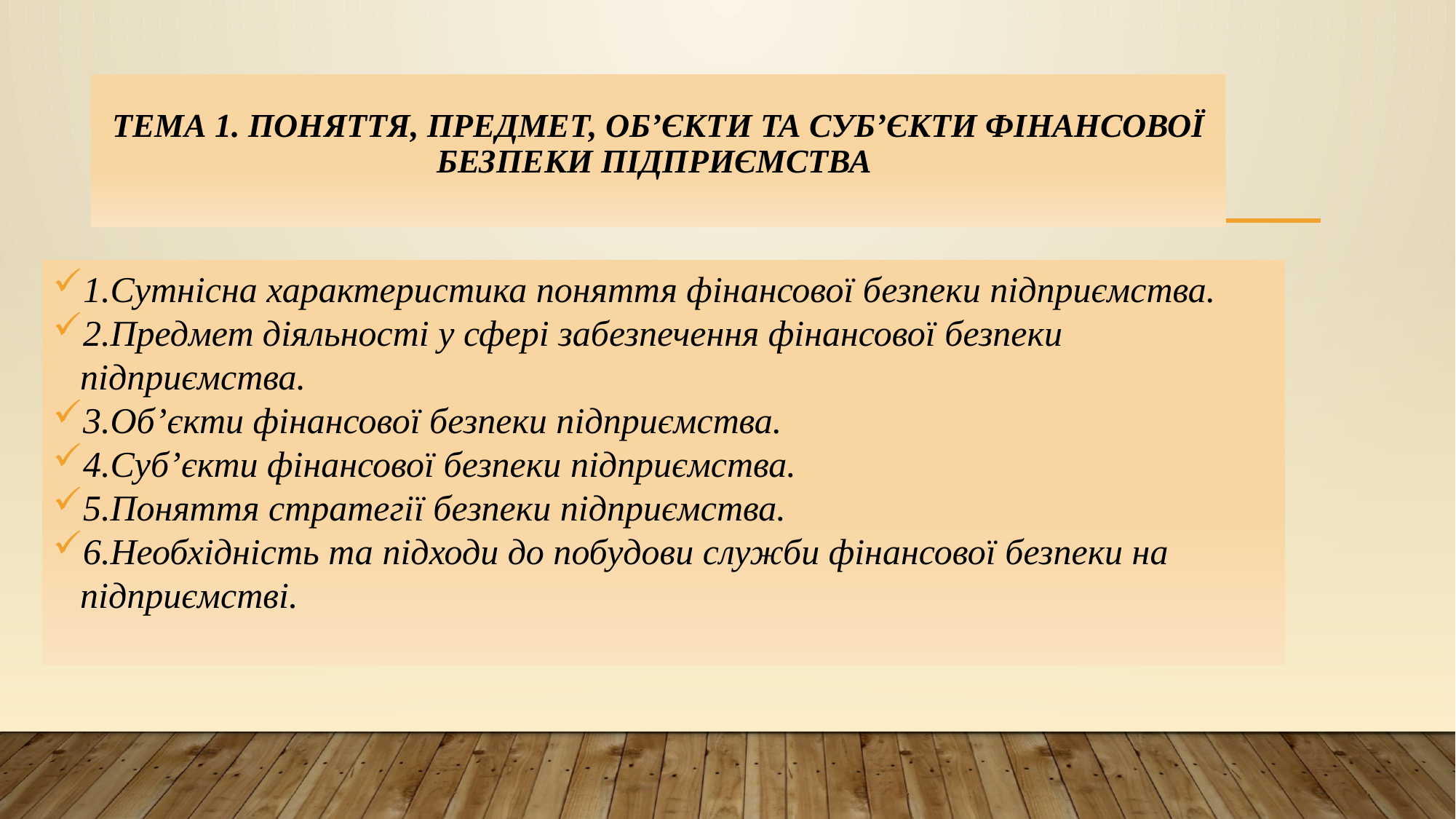

# Тема 1. Поняття, предмет, об’єкти та суб’єкти ФІНАНСОВОЇ БЕЗПЕКИ ПІДПРИЄМСТВА
1.Сутнісна характеристика поняття фінансової безпеки підприємства.
2.Предмет діяльності у сфері забезпечення фінансової безпеки підприємства.
3.Об’єкти фінансової безпеки підприємства.
4.Суб’єкти фінансової безпеки підприємства.
5.Поняття стратегії безпеки підприємства.
6.Необхідність та підходи до побудови служби фінансової безпеки на підприємстві.